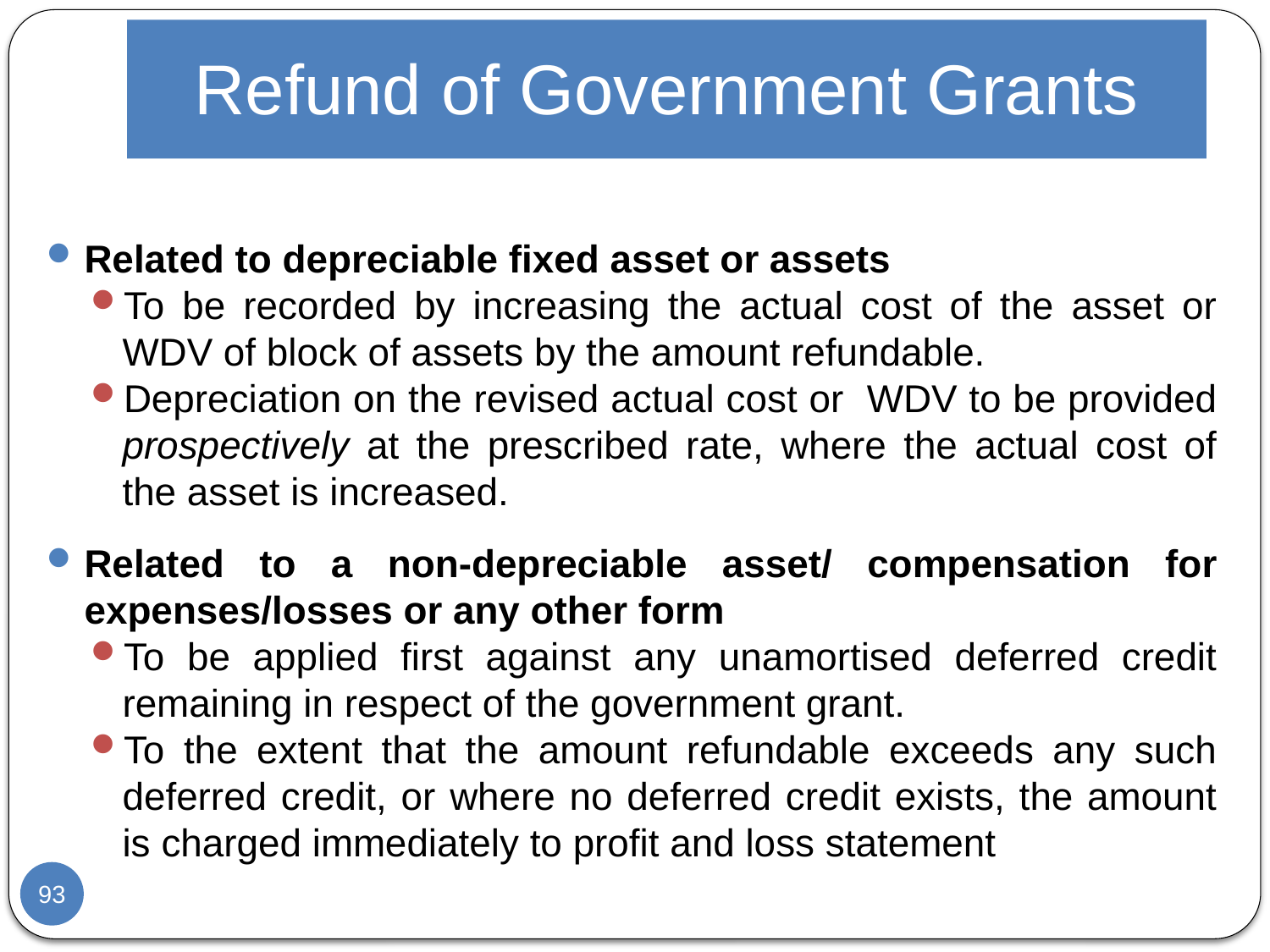

# Refund of Government Grants
Related to depreciable fixed asset or assets
To be recorded by increasing the actual cost of the asset or WDV of block of assets by the amount refundable.
Depreciation on the revised actual cost or  WDV to be provided prospectively at the prescribed rate, where the actual cost of the asset is increased.

Related to a non-depreciable asset/ compensation for expenses/losses or any other form
To be applied first against any unamortised deferred credit remaining in respect of the government grant.
To the extent that the amount refundable exceeds any such deferred credit, or where no deferred credit exists, the amount is charged immediately to profit and loss statement
93